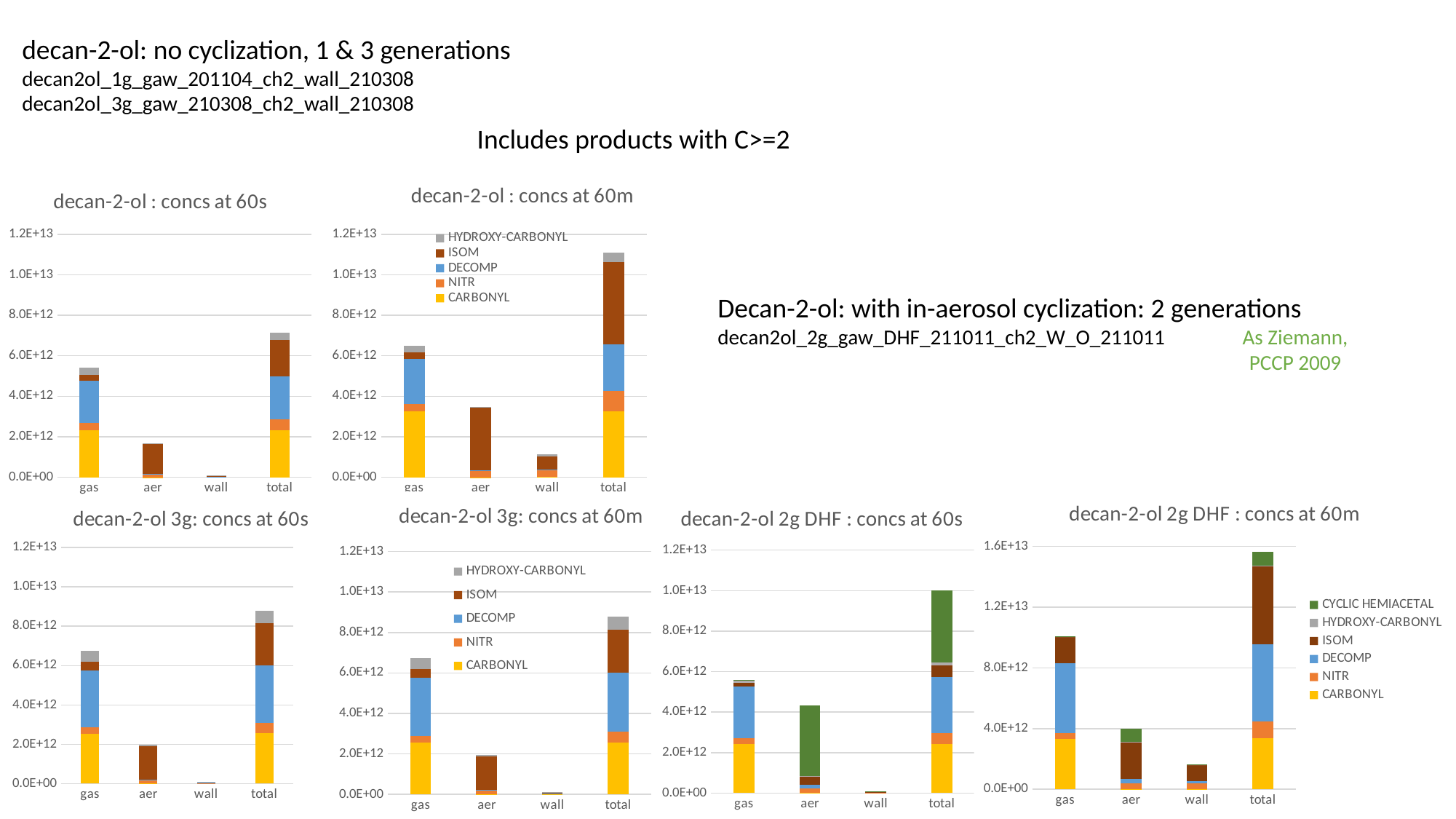

decan-2-ol: no cyclization, 1 & 3 generations
decan2ol_1g_gaw_201104_ch2_wall_210308
decan2ol_3g_gaw_210308_ch2_wall_210308
Includes products with C>=2

### Chart: decan-2-ol : concs at 60s

| Category | CARBONYL | NITR | DECOMP | ISOM | HYDROXY-CARBONYL |
|---|---|---|---|---|---|
| gas | 2326350000000.0 | 340262630000.0 | 2098866470000.0 | 290773764075.0 | 340815000000.0 |
| aer | 409495000.0 | 162217900000.0 | 10076266241.0 | 1495160193000.0 | 9152400000.0 |
| wall | 4923550000.0 | 21819448000.0 | 8879491060.0 | 22852725430.7 | 19317800000.0 |
| total | 2331683045000.0 | 524299978000.0 | 2117822227301.0 | 1808786682505.7 | 369285200000.0 |

### Chart: decan-2-ol : concs at 60m

| Category | CARBONYL | NITR | DECOMP | ISOM | HYDROXY-CARBONYL |
|---|---|---|---|---|---|
| gas | 3244130000000.0 | 354665360000.0 | 2253321040000.0 | 303924885581.2 | 338882000000.0 |
| aer | 1087980000.0 | 322140910000.0 | 14439594613.0 | 3114834710000.0 | 17337600000.0 |
| wall | 6943460000.0 | 340848610000.0 | 19336027930.0 | 658220509536.0 | 103550000000.0 |
| total | 3252161440000.0 | 1017654880000.0 | 2287096662543.0 | 4076980105117.2 | 459769600000.0 |
Decan-2-ol: with in-aerosol cyclization: 2 generations
decan2ol_2g_gaw_DHF_211011_ch2_W_O_211011
As Ziemann, PCCP 2009

### Chart: decan-2-ol 2g DHF : concs at 60m

| Category | CARBONYL | NITR | DECOMP | ISOM | HYDROXY-CARBONYL | CYCLIC HEMIACETAL |
|---|---|---|---|---|---|---|
| gas | 3331200630000.0 | 389016471238.0 | 4584854413443.851 | 1712539106249.6287 | 1270533169.204 | 36309379959.102 |
| aer | 3608480000.0 | 381722841300.0 | 299361158978.22327 | 2421504548462.628 | 19966058022.22209 | 855638148894.2988 |
| wall | 8561310000.0 | 364206553024.0 | 171121234000.13727 | 1034711980822.3792 | 488962008.500609 | 35258162923.63434 |
| total | 3343370420000.0 | 1134945865562.0 | 5055336806422.212 | 5168755635534.637 | 21725553199.926697 | 927205691777.0352 |

### Chart: decan-2-ol 2g DHF : concs at 60s

| Category | CARBONYL | NITR | DECOMP | ISOM | HYDROXY-CARBONYL | CYCLIC HEMIACETAL |
|---|---|---|---|---|---|---|
| gas | 2406520611187.0 | 296716372544.6 | 2566151340095.2627 | 177903692447.10352 | 141447444736.29956 | 6193623627.367008 |
| aer | 667088374.0 | 226840781100.0 | 174964920301.969 | 418242058979.8717 | 5986760880.187436 | 3498541010499.106 |
| wall | 5093122446.6 | 19960959631.989998 | 19230503690.84564 | 6191838970.675836 | 249203116.0620919 | 32282981994.780846 |
| total | 2412280822007.6 | 543518113276.58997 | 2760346764088.078 | 602337590397.6511 | 147683408732.5491 | 3537017616121.254 |

### Chart: decan-2-ol 3g: concs at 60s

| Category | CARBONYL | NITR | DECOMP | ISOM | HYDROXY-CARBONYL |
|---|---|---|---|---|---|
| gas | 2545943296850.0 | 329218929993.23804 | 2887451695024.056 | 421290085796.5711 | 551096344665.0 |
| aer | 879558368.0 | 184412320022.0 | 24387003379.54062 | 1683650369776.184 | 69058401730.0 |
| wall | 6502408210.0 | 21411877881.8904 | 17311786025.436306 | 28289464828.91451 | 28399410096.1 |
| total | 2553325263428.0 | 535043127897.1284 | 2929150484429.033 | 2133229920401.6697 | 648554156491.1 |

### Chart: decan-2-ol 3g: concs at 60m

| Category | CARBONYL | NITR | DECOMP | ISOM | HYDROXY-CARBONYL |
|---|---|---|---|---|---|
| gas | 2545943296850.0 | 329218929993.23804 | 2887451695024.056 | 421290085796.5711 | 551096344665.0 |
| aer | 879558368.0 | 184412320022.0 | 24387003379.54062 | 1683650369776.184 | 69058401730.0 |
| wall | 6502408210.0 | 21411877881.8904 | 17311786025.436306 | 28289464828.91451 | 28399410096.1 |
| total | 2553325263428.0 | 535043127897.1284 | 2929150484429.033 | 2133229920401.6697 | 648554156491.1 |